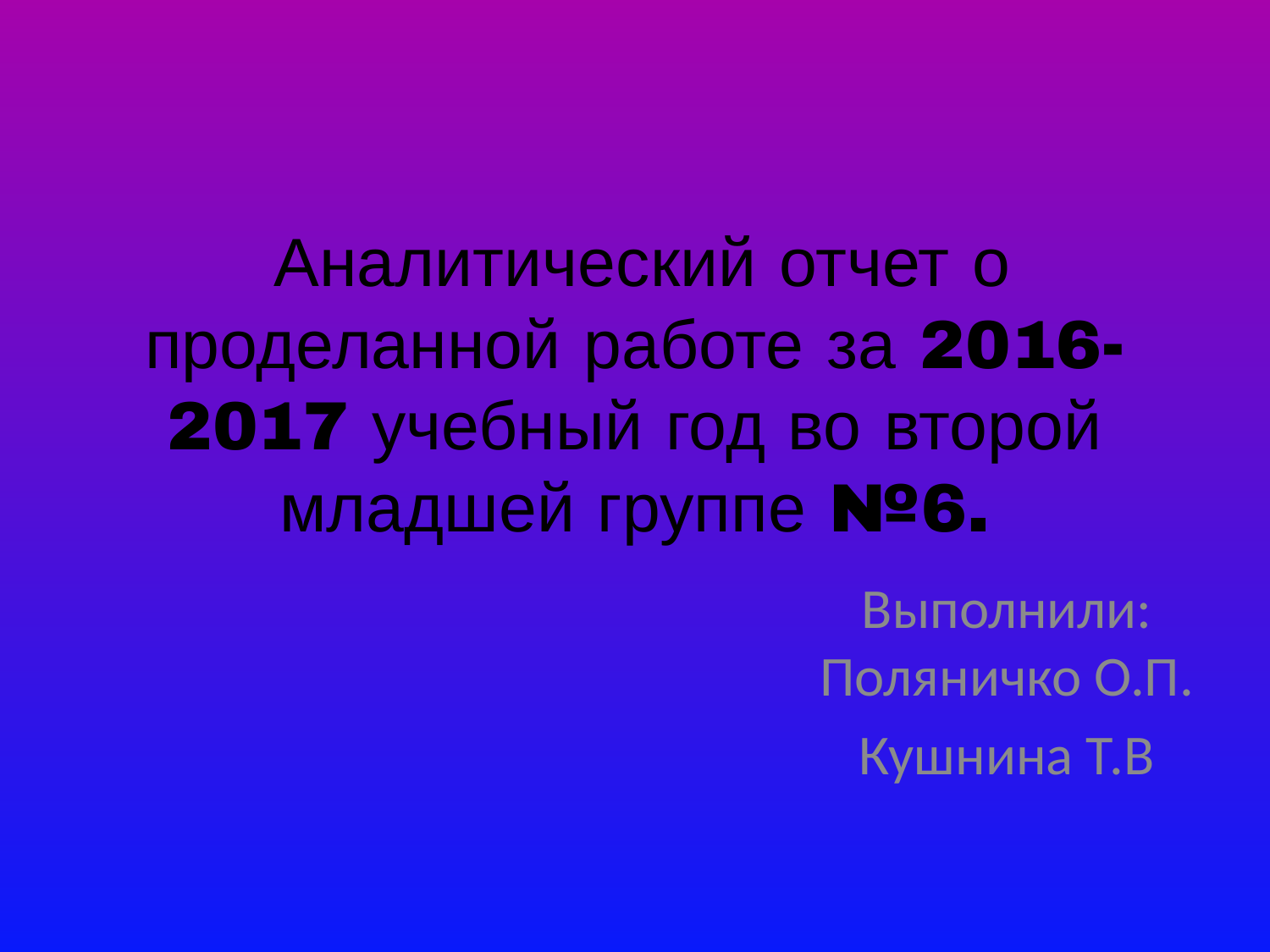

# Аналитический отчет о проделанной работе за 2016-2017 учебный год во второй младшей группе №6.
Выполнили: Поляничко О.П.
Кушнина Т.В